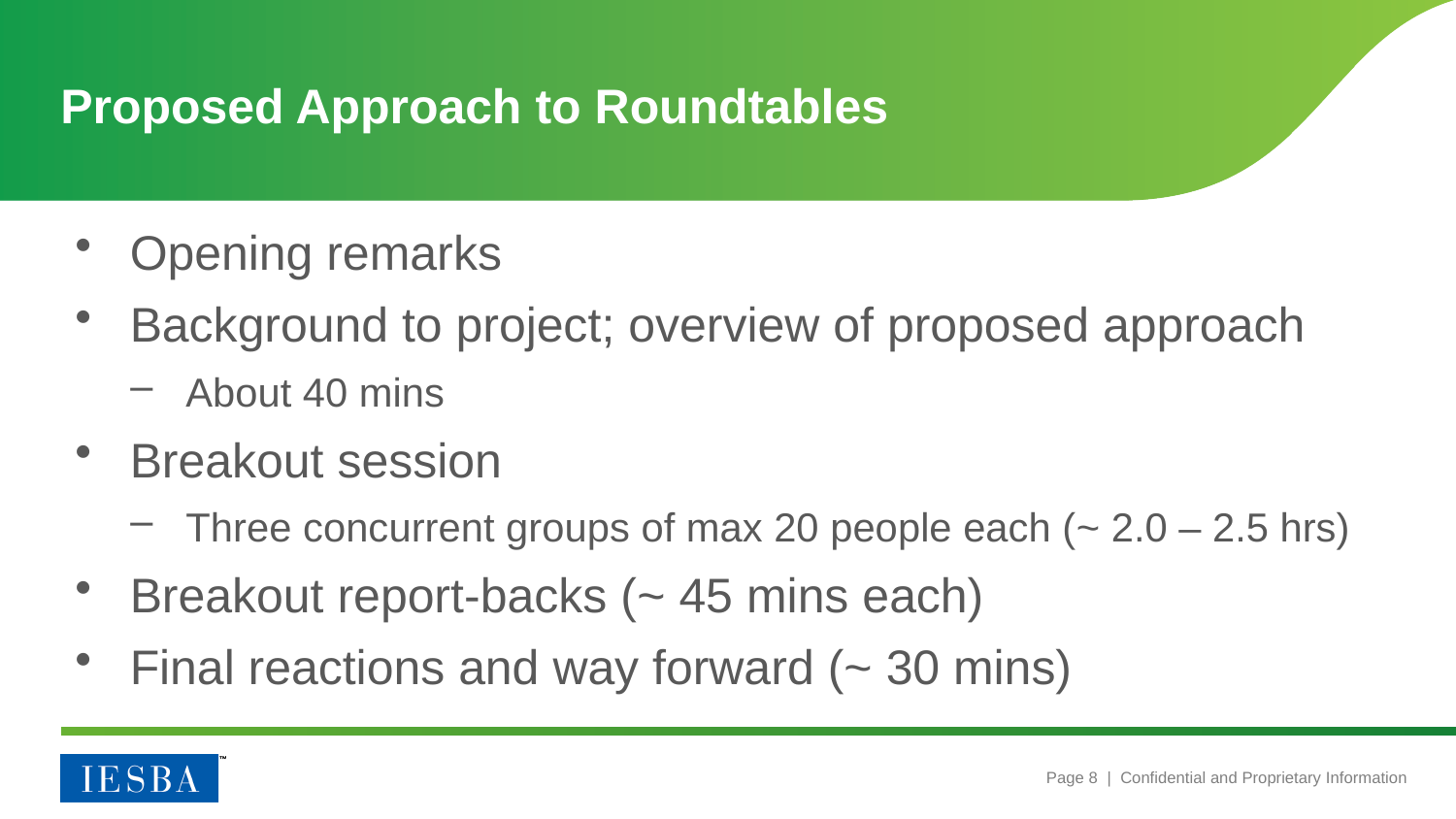

# Proposed Approach to Roundtables
Opening remarks
Background to project; overview of proposed approach
About 40 mins
Breakout session
Three concurrent groups of max 20 people each (~ 2.0 – 2.5 hrs)
Breakout report-backs (~ 45 mins each)
Final reactions and way forward (~ 30 mins)